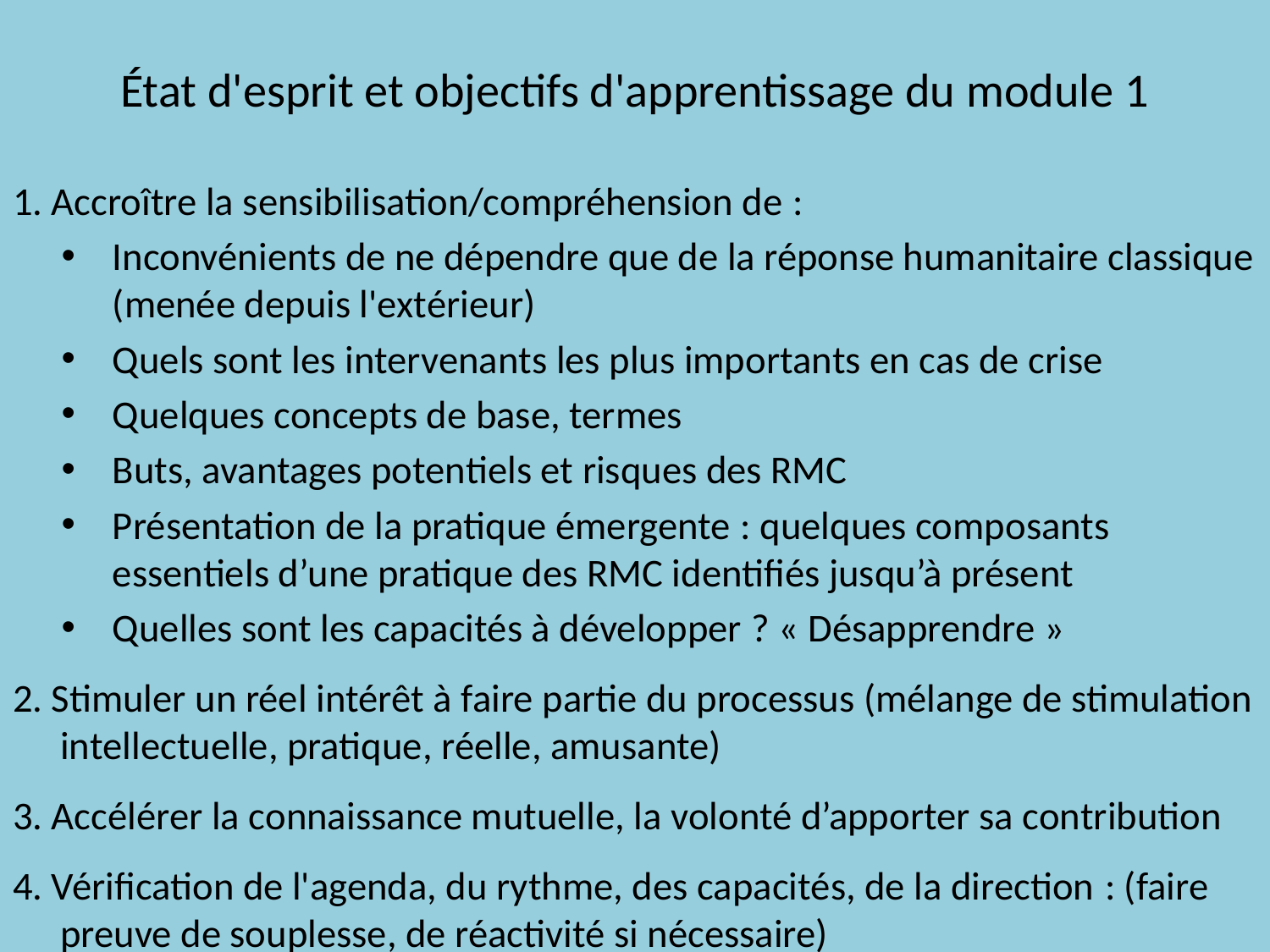

# État d'esprit et objectifs d'apprentissage du module 1
1. Accroître la sensibilisation/compréhension de :
Inconvénients de ne dépendre que de la réponse humanitaire classique (menée depuis l'extérieur)
Quels sont les intervenants les plus importants en cas de crise
Quelques concepts de base, termes
Buts, avantages potentiels et risques des RMC
Présentation de la pratique émergente : quelques composants essentiels d’une pratique des RMC identifiés jusqu’à présent
Quelles sont les capacités à développer ? « Désapprendre »
2. Stimuler un réel intérêt à faire partie du processus (mélange de stimulation intellectuelle, pratique, réelle, amusante)
3. Accélérer la connaissance mutuelle, la volonté d’apporter sa contribution
4. Vérification de l'agenda, du rythme, des capacités, de la direction : (faire preuve de souplesse, de réactivité si nécessaire)